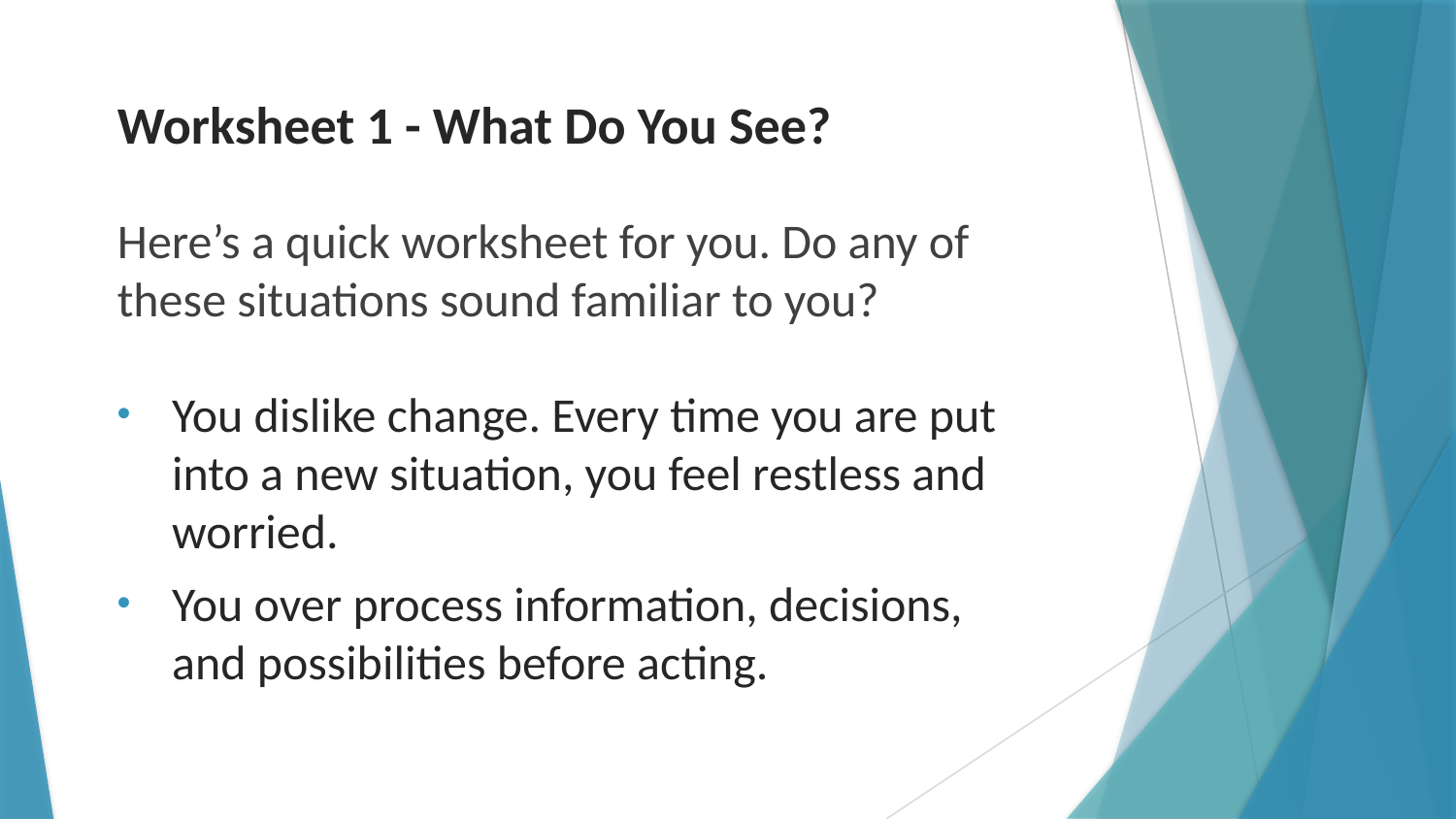

# Worksheet 1 - What Do You See?
Here’s a quick worksheet for you. Do any of these situations sound familiar to you?
You dislike change. Every time you are put into a new situation, you feel restless and worried.
You over process information, decisions, and possibilities before acting.